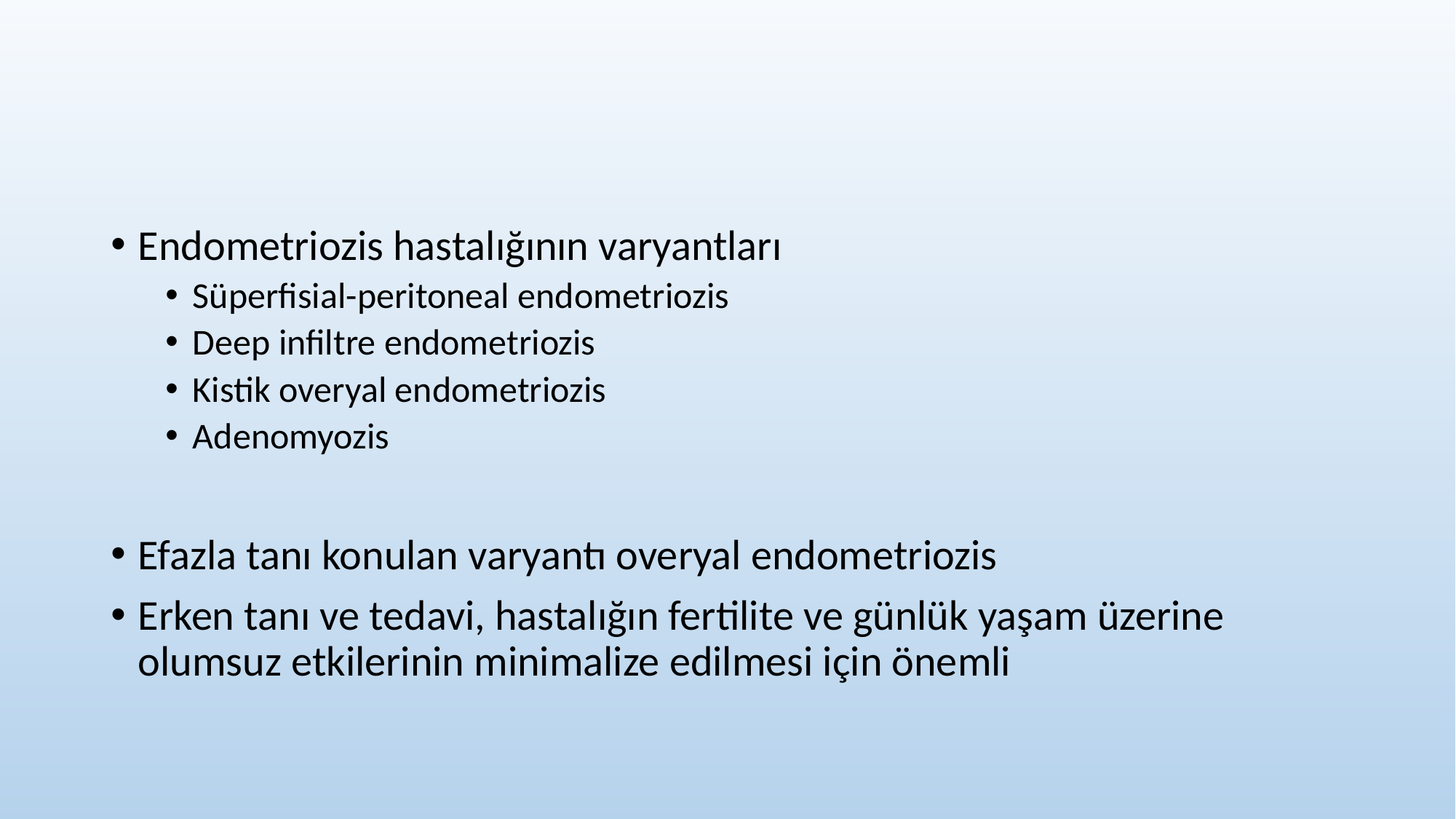

#
Endometriozis hastalığının varyantları
Süperfisial-peritoneal endometriozis
Deep infiltre endometriozis
Kistik overyal endometriozis
Adenomyozis

Efazla tanı konulan varyantı overyal endometriozis
Erken tanı ve tedavi, hastalığın fertilite ve günlük yaşam üzerine olumsuz etkilerinin minimalize edilmesi için önemli